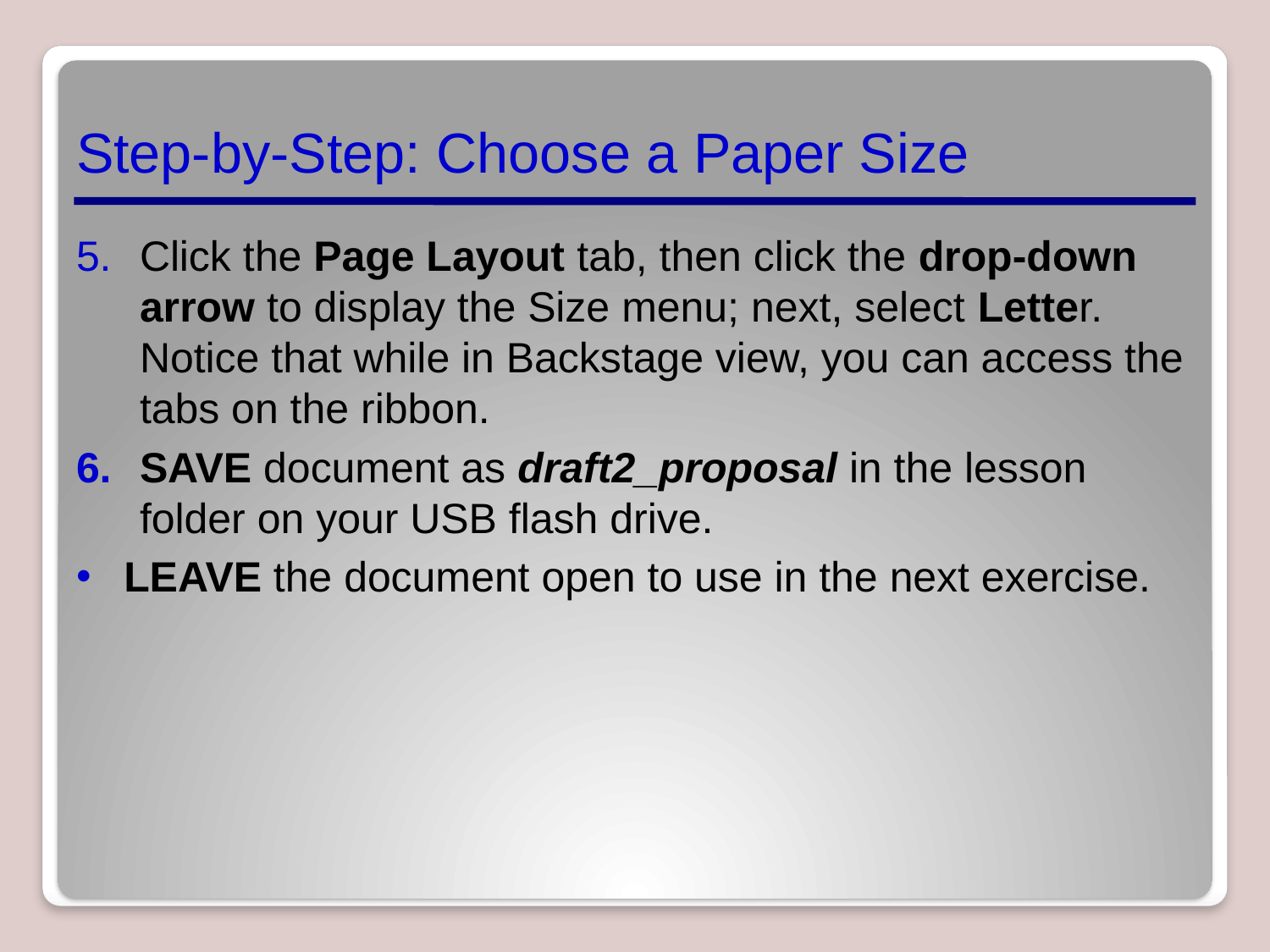

# Step-by-Step: Choose a Paper Size
Click the Page Layout tab, then click the drop-down arrow to display the Size menu; next, select Letter. Notice that while in Backstage view, you can access the tabs on the ribbon.
SAVE document as draft2_proposal in the lesson folder on your USB flash drive.
LEAVE the document open to use in the next exercise.